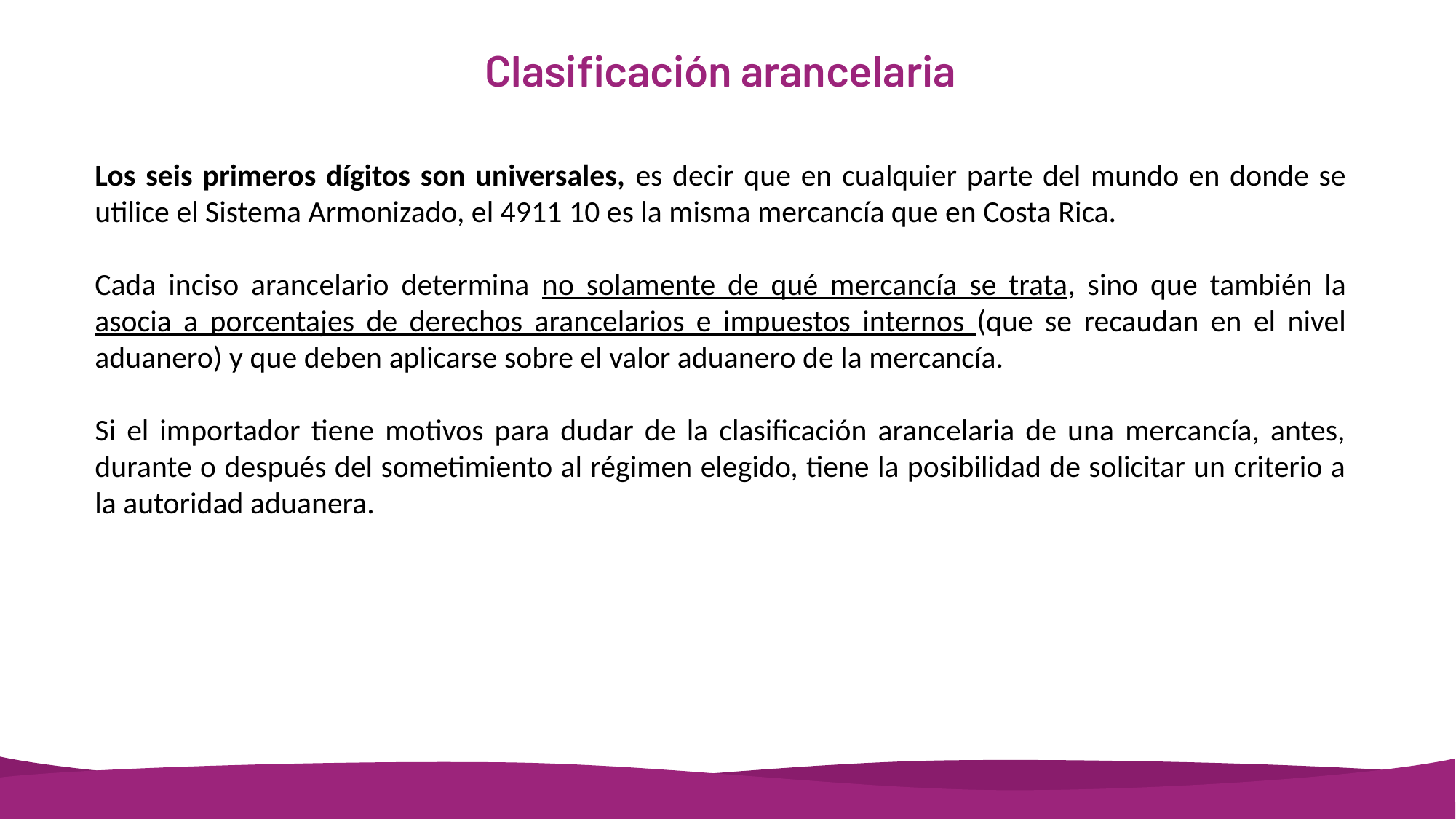

# Clasificación arancelaria
Los seis primeros dígitos son universales, es decir que en cualquier parte del mundo en donde se utilice el Sistema Armonizado, el 4911 10 es la misma mercancía que en Costa Rica.

Cada inciso arancelario determina no solamente de qué mercancía se trata, sino que también la asocia a porcentajes de derechos arancelarios e impuestos internos (que se recaudan en el nivel aduanero) y que deben aplicarse sobre el valor aduanero de la mercancía.

Si el importador tiene motivos para dudar de la clasificación arancelaria de una mercancía, antes, durante o después del sometimiento al régimen elegido, tiene la posibilidad de solicitar un criterio a la autoridad aduanera.